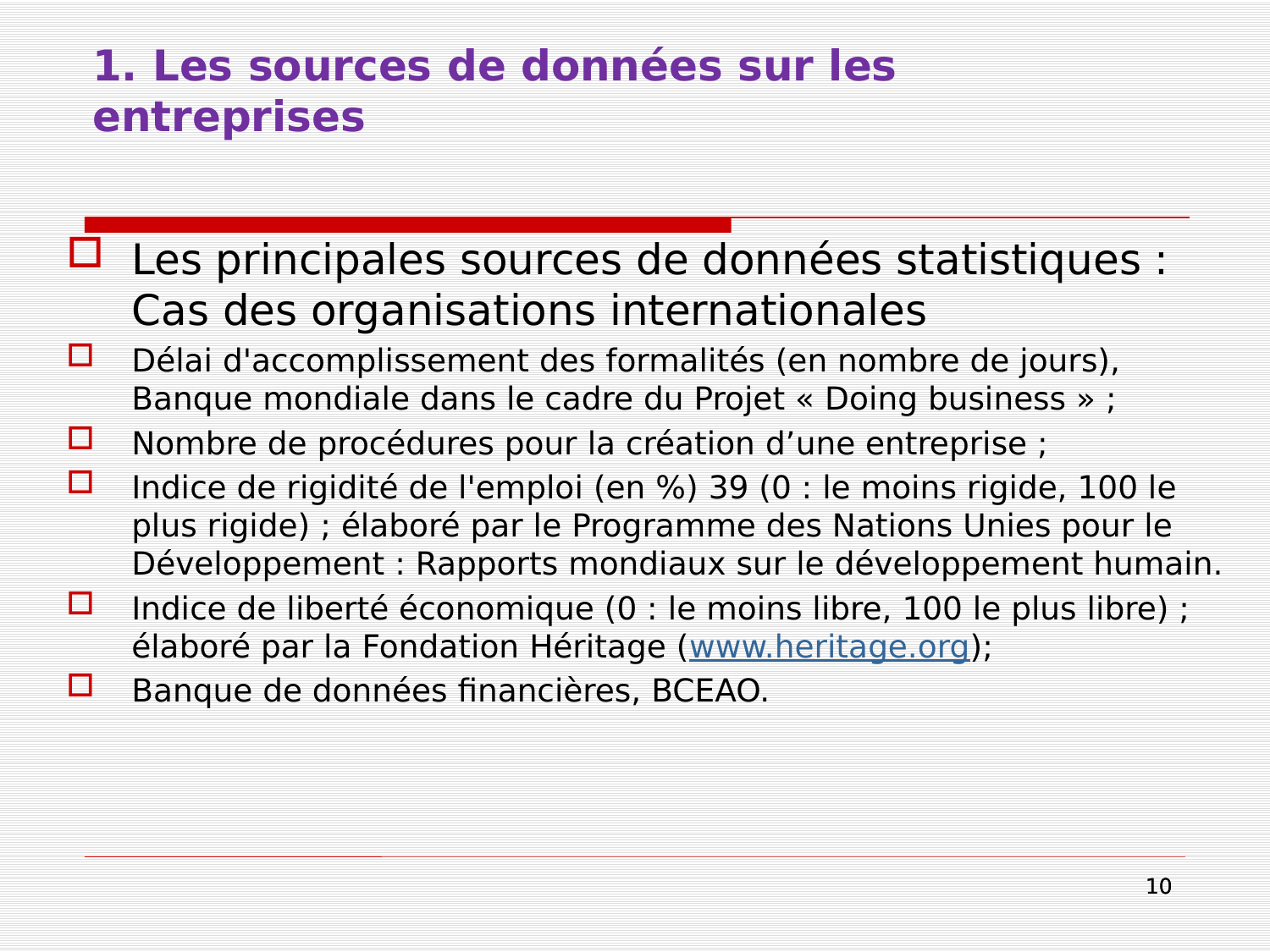

# 1. Les sources de données sur les entreprises
Les principales sources de données statistiques : Cas des organisations internationales
Délai d'accomplissement des formalités (en nombre de jours), Banque mondiale dans le cadre du Projet « Doing business » ;
Nombre de procédures pour la création d’une entreprise ;
Indice de rigidité de l'emploi (en %) 39 (0 : le moins rigide, 100 le plus rigide) ; élaboré par le Programme des Nations Unies pour le Développement : Rapports mondiaux sur le développement humain.
Indice de liberté économique (0 : le moins libre, 100 le plus libre) ; élaboré par la Fondation Héritage (www.heritage.org);
Banque de données financières, BCEAO.

10
10